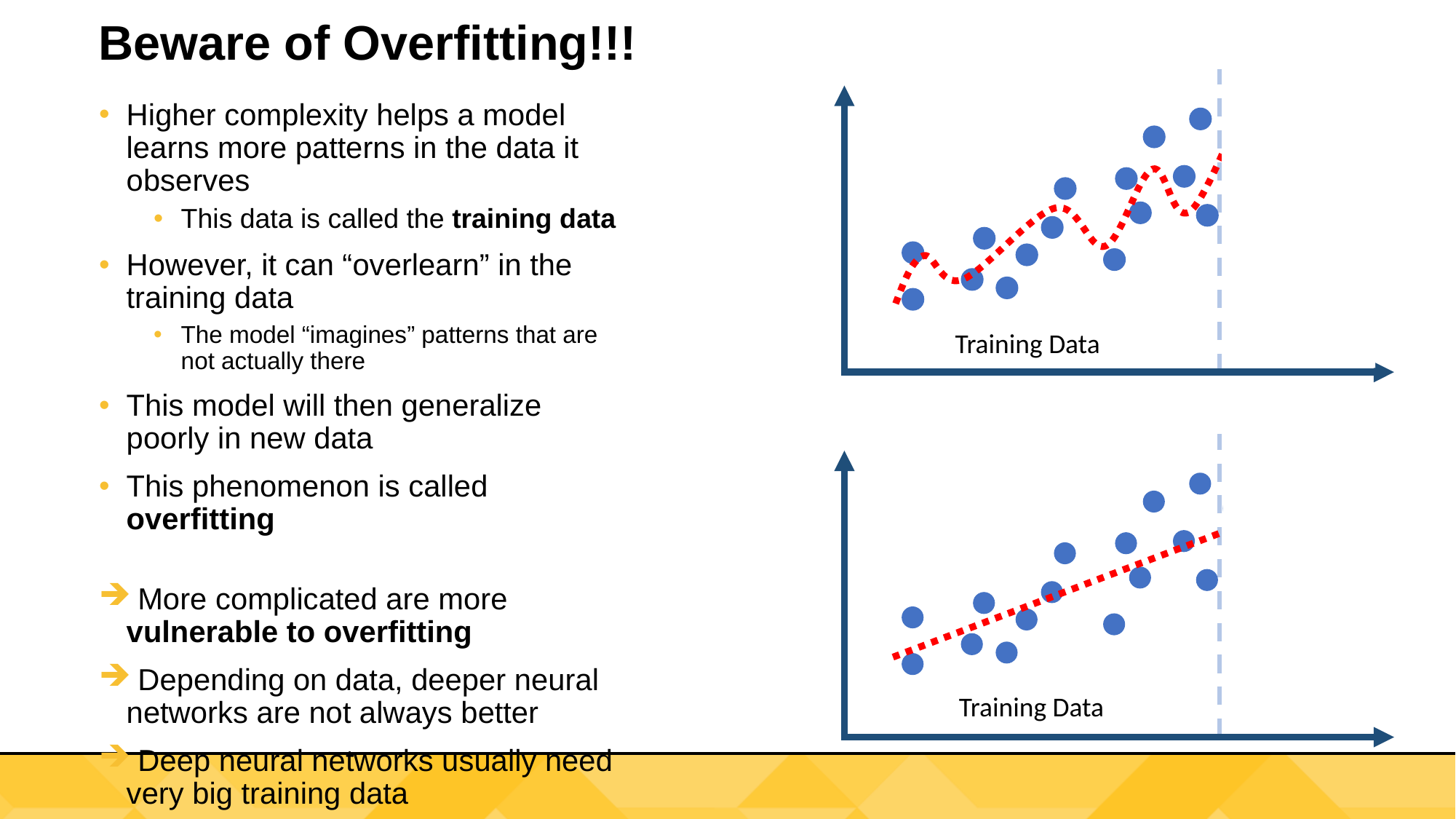

Complex
Model
# Beware of Overfitting!!!

Higher complexity helps a model learns more patterns in the data it observes
This data is called the training data
However, it can “overlearn” in the training data
The model “imagines” patterns that are not actually there
This model will then generalize poorly in new data
This phenomenon is called overfitting

 More complicated are more vulnerable to overfitting
 Depending on data, deeper neural networks are not always better
 Deep neural networks usually need very big training data

Training Data
New Data

Simple
Model

Training Data
New Data